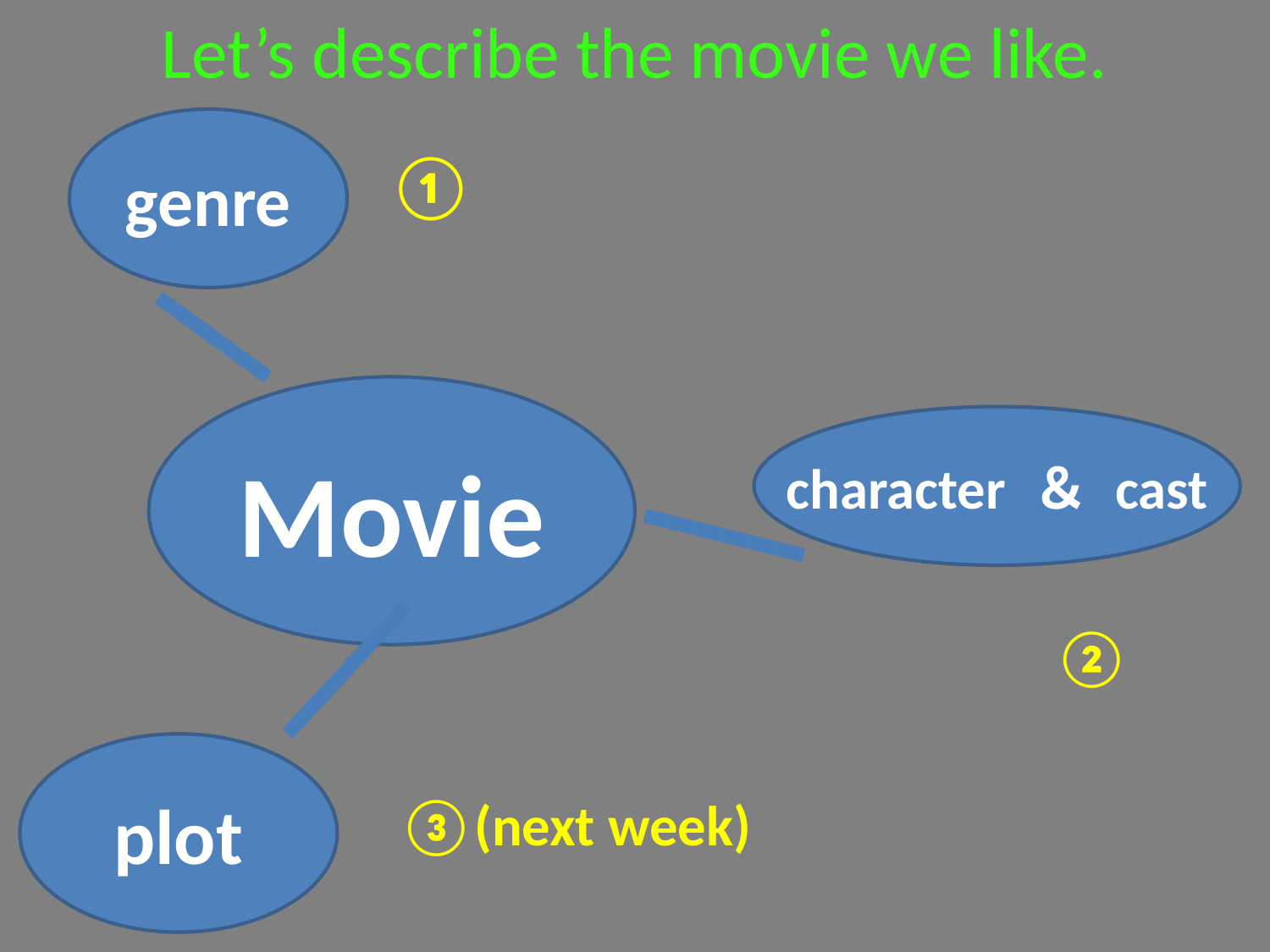

# Let’s describe the movie we like.
genre
①
Movie

character ＆ cast
②
plot
③(next week)